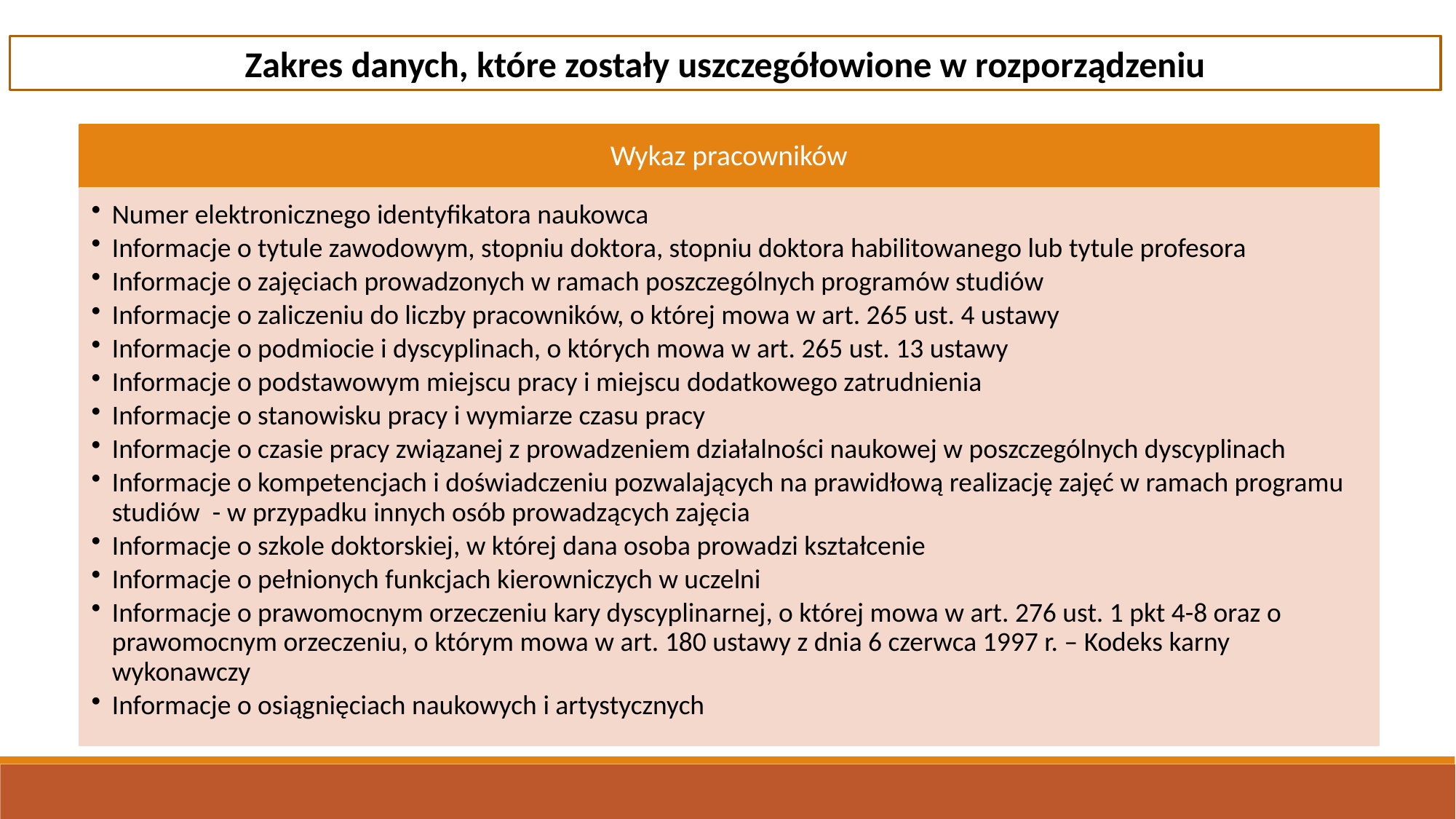

Zakres danych, które zostały uszczegółowione w rozporządzeniu
Wykaz pracowników
Numer elektronicznego identyfikatora naukowca
Informacje o tytule zawodowym, stopniu doktora, stopniu doktora habilitowanego lub tytule profesora
Informacje o zajęciach prowadzonych w ramach poszczególnych programów studiów
Informacje o zaliczeniu do liczby pracowników, o której mowa w art. 265 ust. 4 ustawy
Informacje o podmiocie i dyscyplinach, o których mowa w art. 265 ust. 13 ustawy
Informacje o podstawowym miejscu pracy i miejscu dodatkowego zatrudnienia
Informacje o stanowisku pracy i wymiarze czasu pracy
Informacje o czasie pracy związanej z prowadzeniem działalności naukowej w poszczególnych dyscyplinach
Informacje o kompetencjach i doświadczeniu pozwalających na prawidłową realizację zajęć w ramach programu studiów  - w przypadku innych osób prowadzących zajęcia
Informacje o szkole doktorskiej, w której dana osoba prowadzi kształcenie
Informacje o pełnionych funkcjach kierowniczych w uczelni
Informacje o prawomocnym orzeczeniu kary dyscyplinarnej, o której mowa w art. 276 ust. 1 pkt 4-8 oraz o prawomocnym orzeczeniu, o którym mowa w art. 180 ustawy z dnia 6 czerwca 1997 r. – Kodeks karny wykonawczy
Informacje o osiągnięciach naukowych i artystycznych